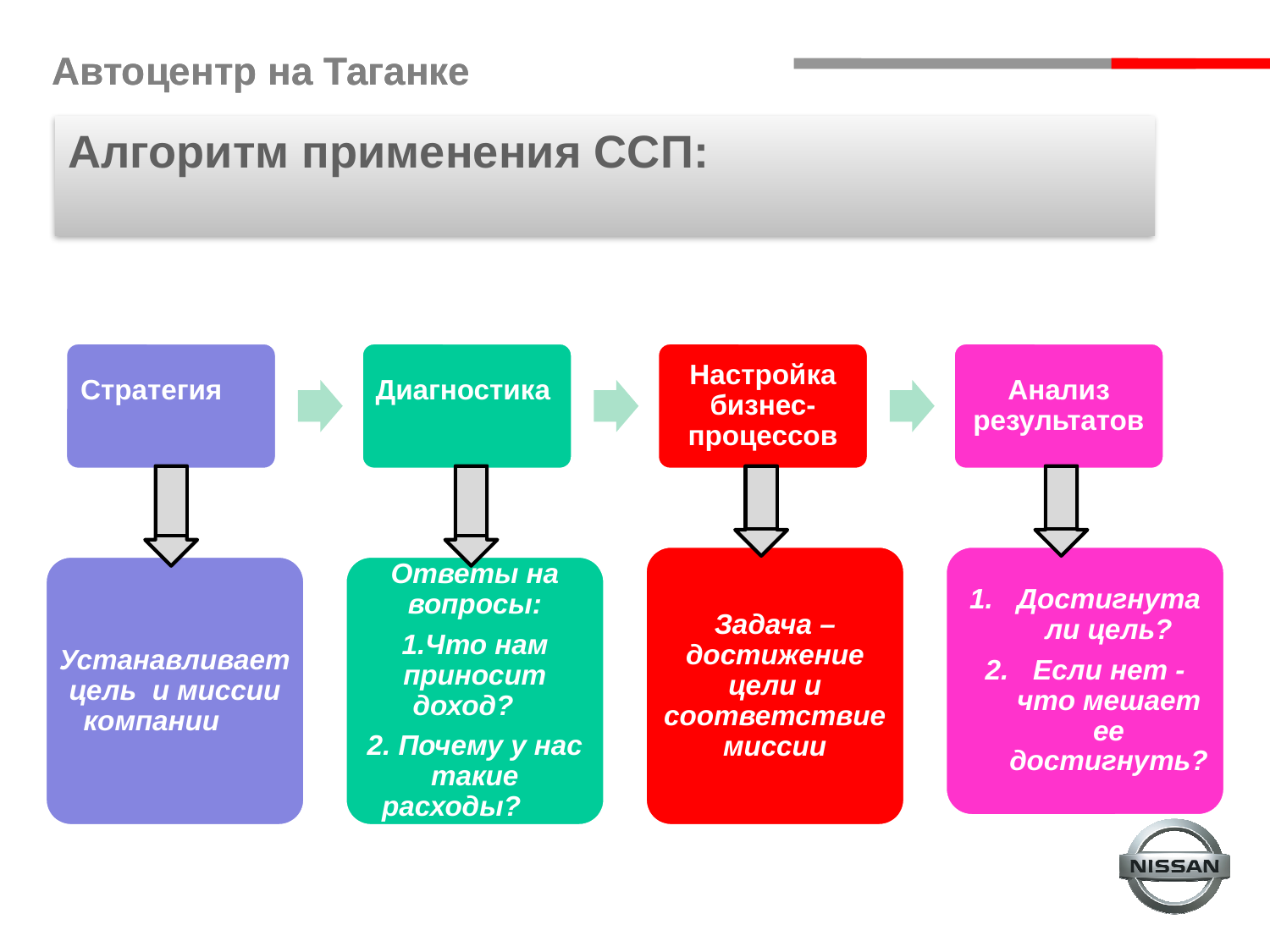

Алгоритм применения ССП:
Стратегия

Диагностика

Настройка бизнес-процессов

Анализ результатов

Задача – достижение цели и соответствие миссии

Достигнута ли цель?
Если нет - что мешает ее достигнуть?

Устанавливает цель  и миссии компании

Ответы на вопросы:
1.Что нам приносит доход?
2. Почему у нас такие расходы?